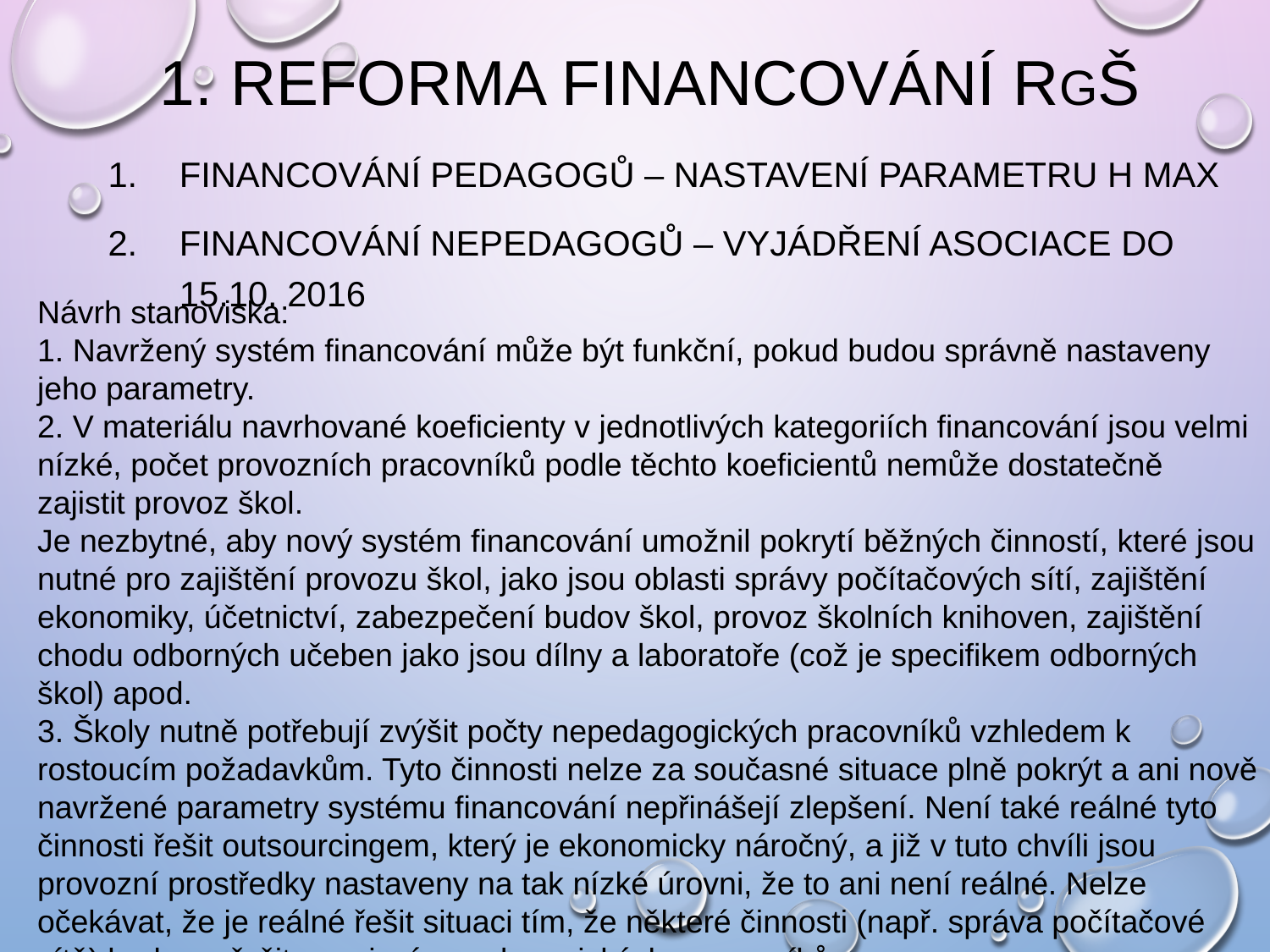

# 1. Reforma financování RgŠ
Financování Pedagogů – nastavení parametru H max
Financování nepedagogů – vyjádření asociace do 15.10. 2016

Návrh stanoviska:
1. Navržený systém financování může být funkční, pokud budou správně nastaveny jeho parametry.
2. V materiálu navrhované koeficienty v jednotlivých kategoriích financování jsou velmi nízké, počet provozních pracovníků podle těchto koeficientů nemůže dostatečně zajistit provoz škol.
Je nezbytné, aby nový systém financování umožnil pokrytí běžných činností, které jsou nutné pro zajištění provozu škol, jako jsou oblasti správy počítačových sítí, zajištění ekonomiky, účetnictví, zabezpečení budov škol, provoz školních knihoven, zajištění chodu odborných učeben jako jsou dílny a laboratoře (což je specifikem odborných škol) apod.
3. Školy nutně potřebují zvýšit počty nepedagogických pracovníků vzhledem k rostoucím požadavkům. Tyto činnosti nelze za současné situace plně pokrýt a ani nově navržené parametry systému financování nepřinášejí zlepšení. Není také reálné tyto činnosti řešit outsourcingem, který je ekonomicky náročný, a již v tuto chvíli jsou provozní prostředky nastaveny na tak nízké úrovni, že to ani není reálné. Nelze očekávat, že je reálné řešit situaci tím, že některé činnosti (např. správa počítačové sítě) budeme řešit zapojením pedagogických pracovníků.